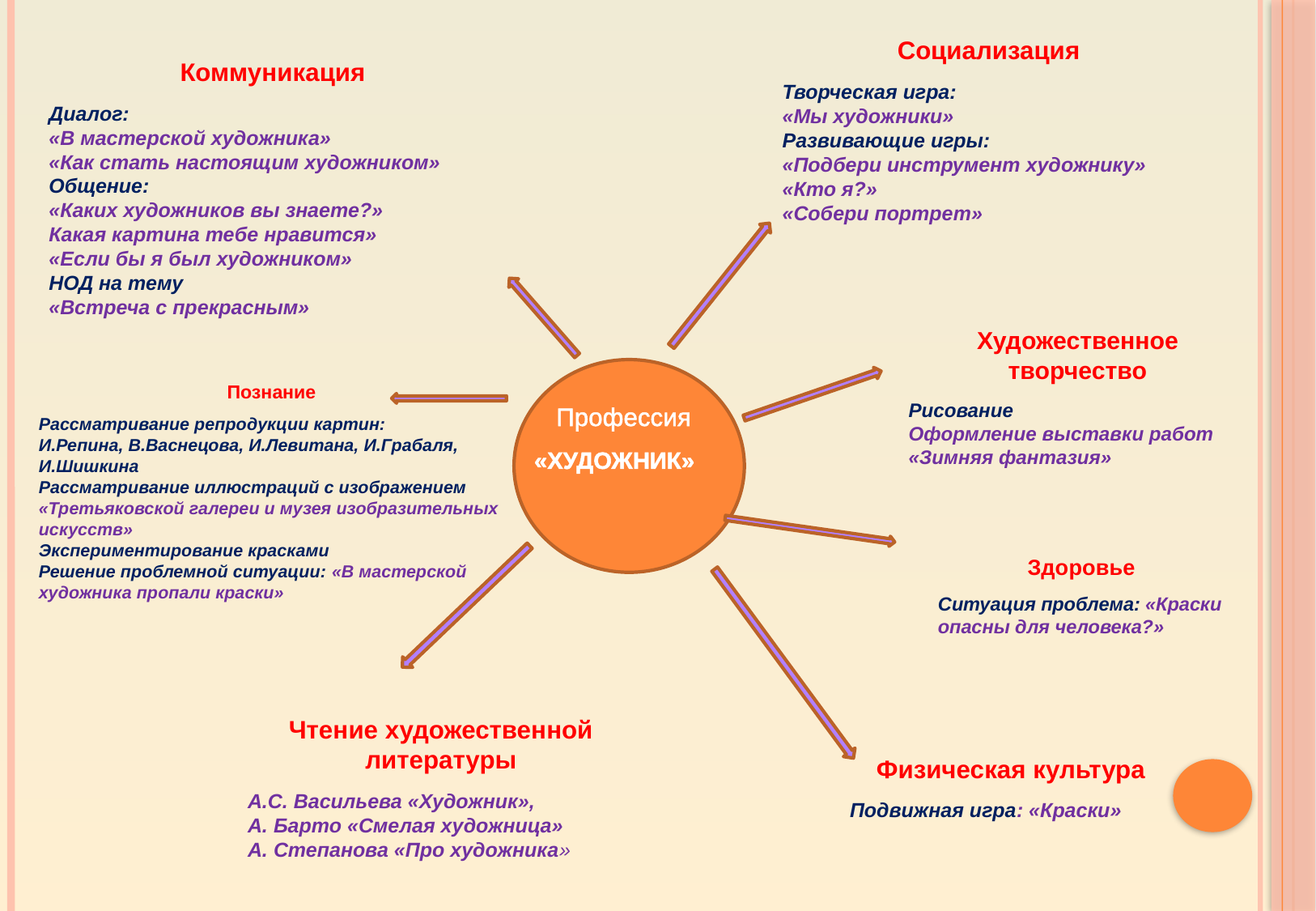

Социализация

Творческая игра:
«Мы художники»
Развивающие игры:
«Подбери инструмент художнику»
«Кто я?»
«Собери портрет»

Коммуникация

Диалог:
«В мастерской художника»
«Как стать настоящим художником»
Общение:
«Каких художников вы знаете?»
Какая картина тебе нравится»
«Если бы я был художником»
НОД на тему
«Встреча с прекрасным»

Художественное творчество

Рисование
Оформление выставки работ
«Зимняя фантазия»

Познание

Рассматривание репродукции картин:
И.Репина, В.Васнецова, И.Левитана, И.Грабаля,
И.Шишкина
Рассматривание иллюстраций с изображением
«Третьяковской галереи и музея изобразительных искусств»
Экспериментирование красками
Решение проблемной ситуации: «В мастерской художника пропали краски»

                                              Профессия
                   «Художник»

Здоровье

Ситуация проблема: «Краски опасны для человека?»

Чтение художественной литературы

А.С. Васильева «Художник»,
А. Барто «Смелая художница»
А. Степанова «Про художника»

Физическая культура

Подвижная игра: «Краски»